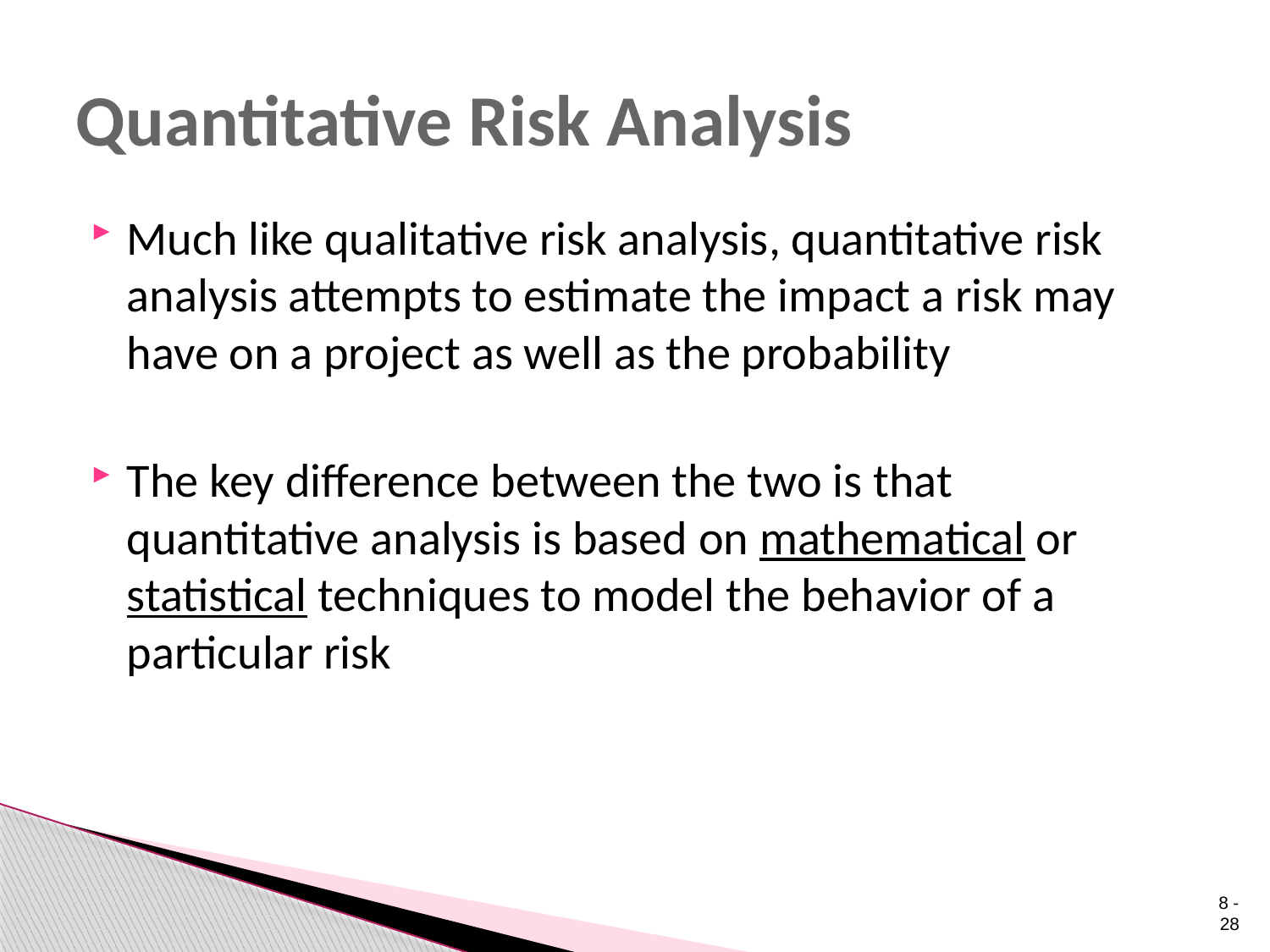

# Quantitative Risk Analysis
Much like qualitative risk analysis, quantitative risk analysis attempts to estimate the impact a risk may have on a project as well as the probability

The key difference between the two is that quantitative analysis is based on mathematical or statistical techniques to model the behavior of a particular risk

 8 - 28